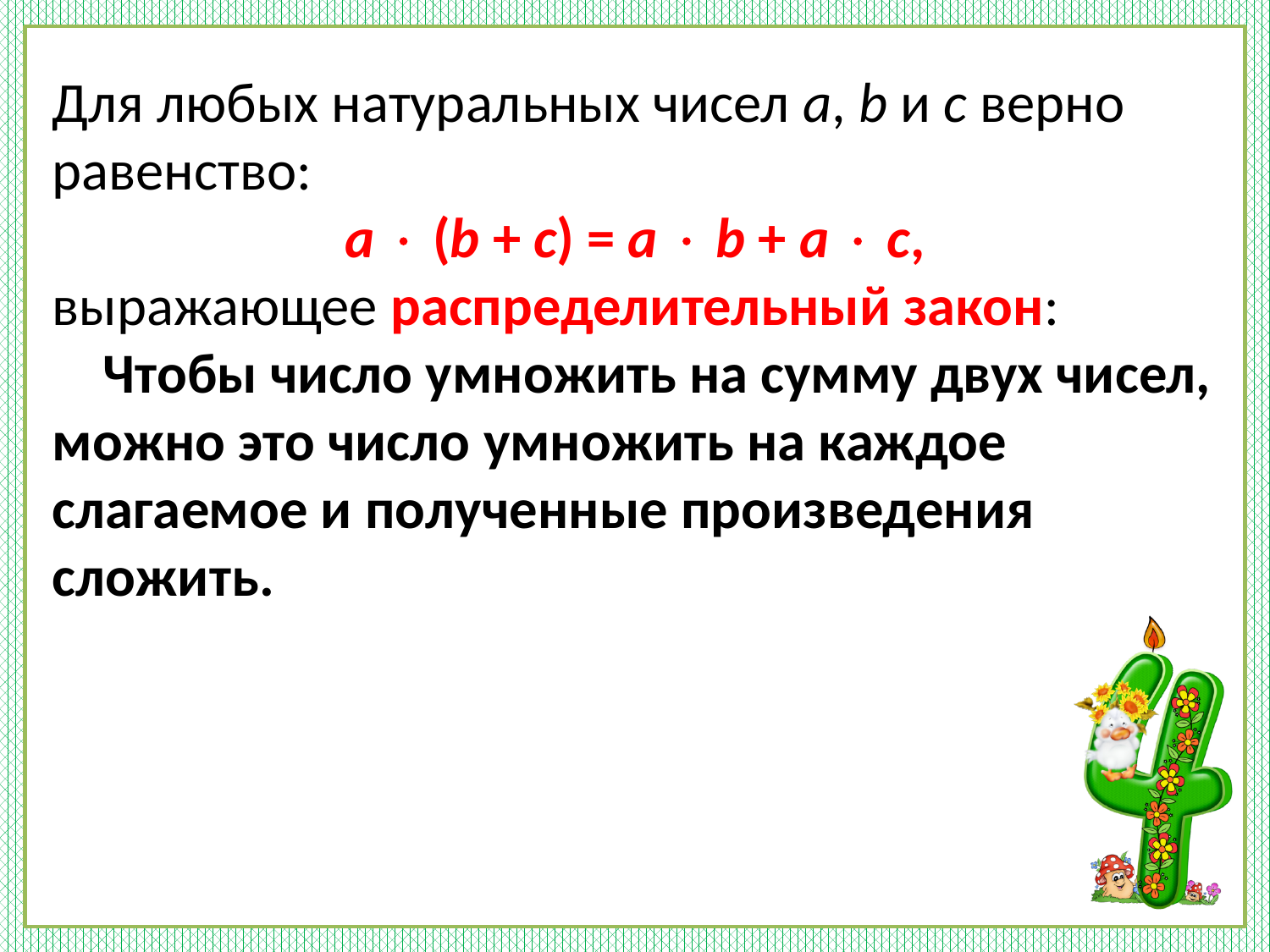

Для любых натуральных чисел а, b и с верно равенство:
а ⋅ (b + с) = а ⋅ b + a ⋅ с,
выражающее распределительный закон:
    Чтобы число умножить на сумму двух чисел, можно это число умножить на каждое слагаемое и полученные произведения сложить.